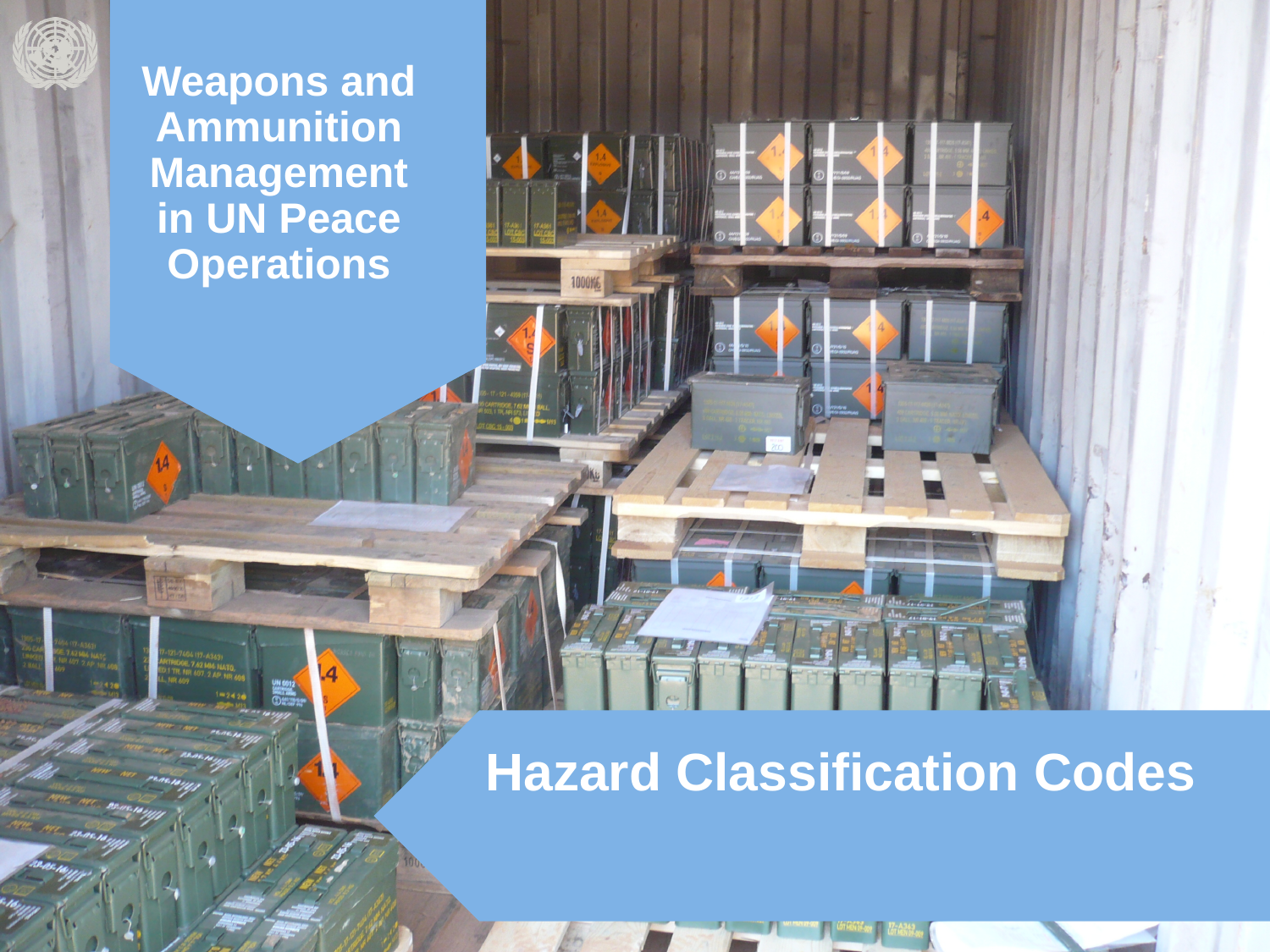

Weapons and Ammunition Management in UN Peace Operations
Hazard Classification Codes